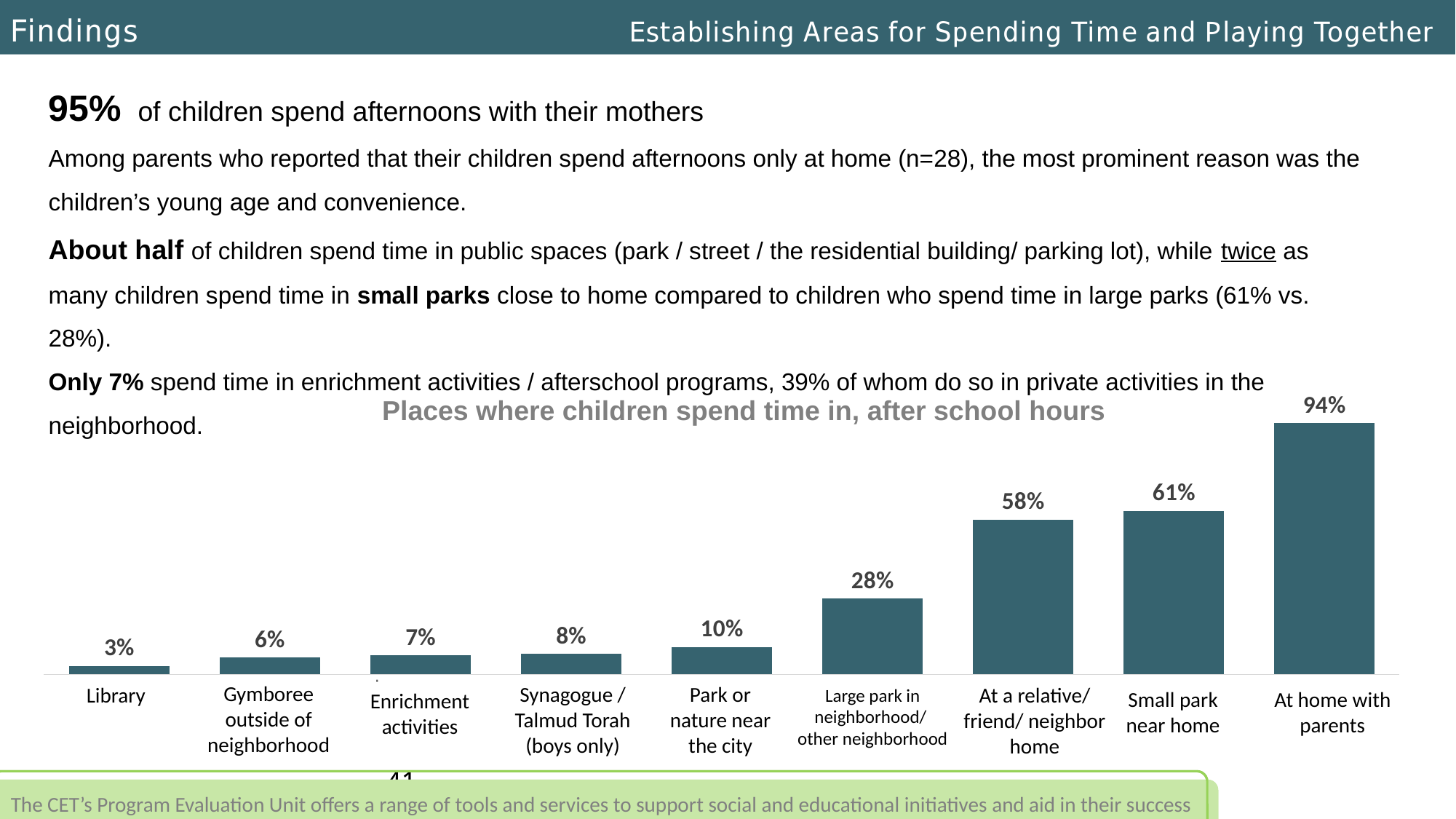

Findings			                 Establishing Areas for Spending Time and Playing Together
95%  of children spend afternoons with their mothers
Among parents who reported that their children spend afternoons only at home (n=28), the most prominent reason was the children’s young age and convenience.
About half of children spend time in public spaces (park / street / the residential building/ parking lot), while twice as many children spend time in small parks close to home compared to children who spend time in large parks (61% vs. 28%).
Only 7% spend time in enrichment activities / afterschool programs, 39% of whom do so in private activities in the neighborhood.
Places where children spend time in, after school hours

### Chart

| Category |  |
|---|---|
| ספריה | 0.03225806451612903 |
| בג'ימבורי מחוץ לשכונת המגורים | 0.06451612903225806 |
| בחוגים או פעילויות העשרה | 0.07096774193548387 |
| בבית כנסת או תלמוד תורה (רק עבור בנים) | 0.07741935483870968 |
| בפארק או בטבע קרוב בסביבת בית שמש | 0.1032258064516129 |
| בגינה גדולה בשכונה או בשכונה אחרת | 0.2838709677419355 |
| בבית של קרובי משפחה/ שכנים/חברים | 0.58 |
| בגינה קטנה קרובה לבית | 0.6129032258064516 |
| בבית עם ההורים | 0.9419354838709677 |
Gymboree outside of neighborhood
Synagogue / Talmud Torah (boys only)
Park or nature near the city
Library
At a relative/ friend/ neighbor home
Large park in neighborhood/
other neighborhood
Small park near home
At home with parents
Enrichment activities